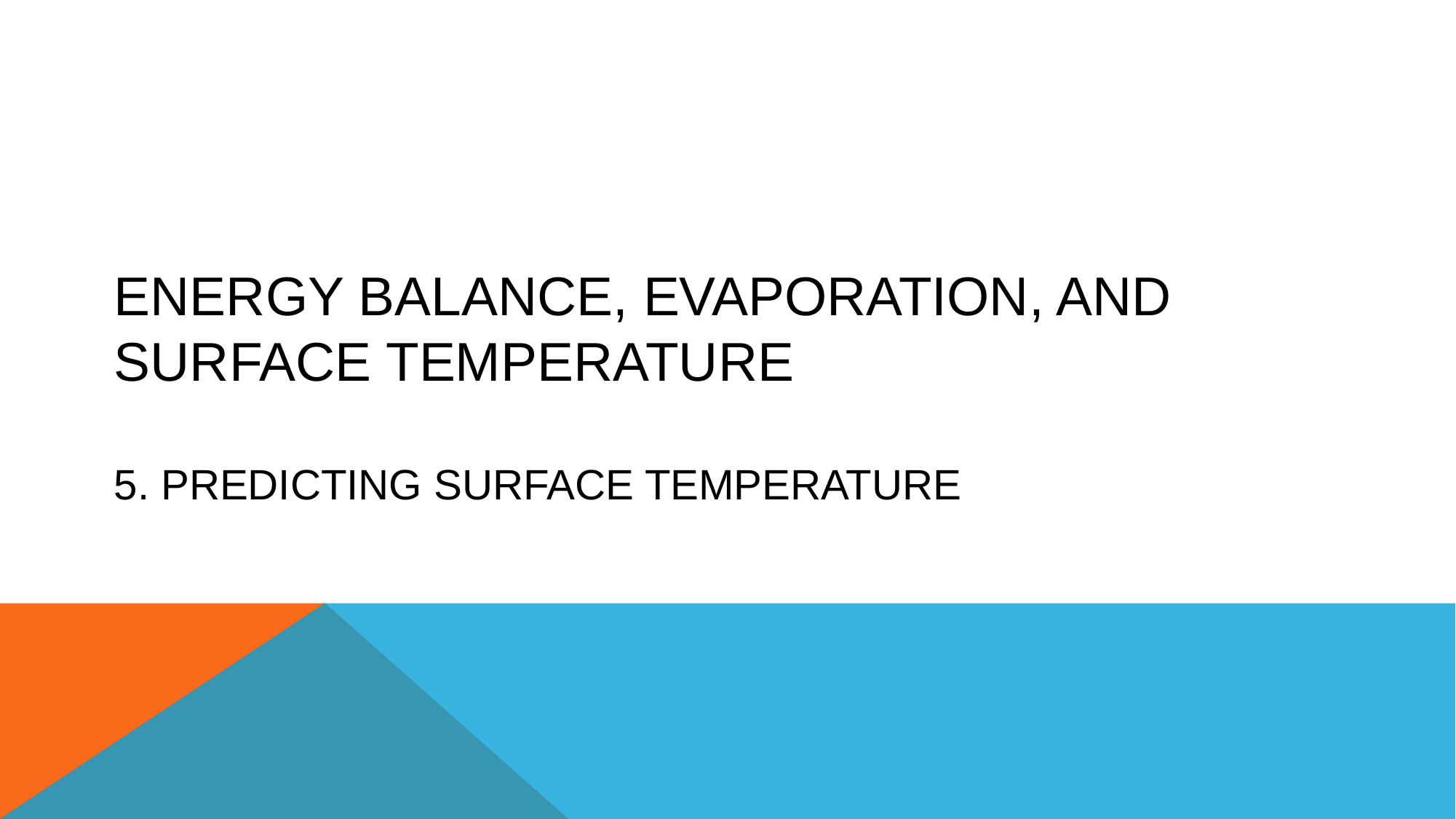

# Energy Balance, evaporation, and surface temperature 5. Predicting surface temperature